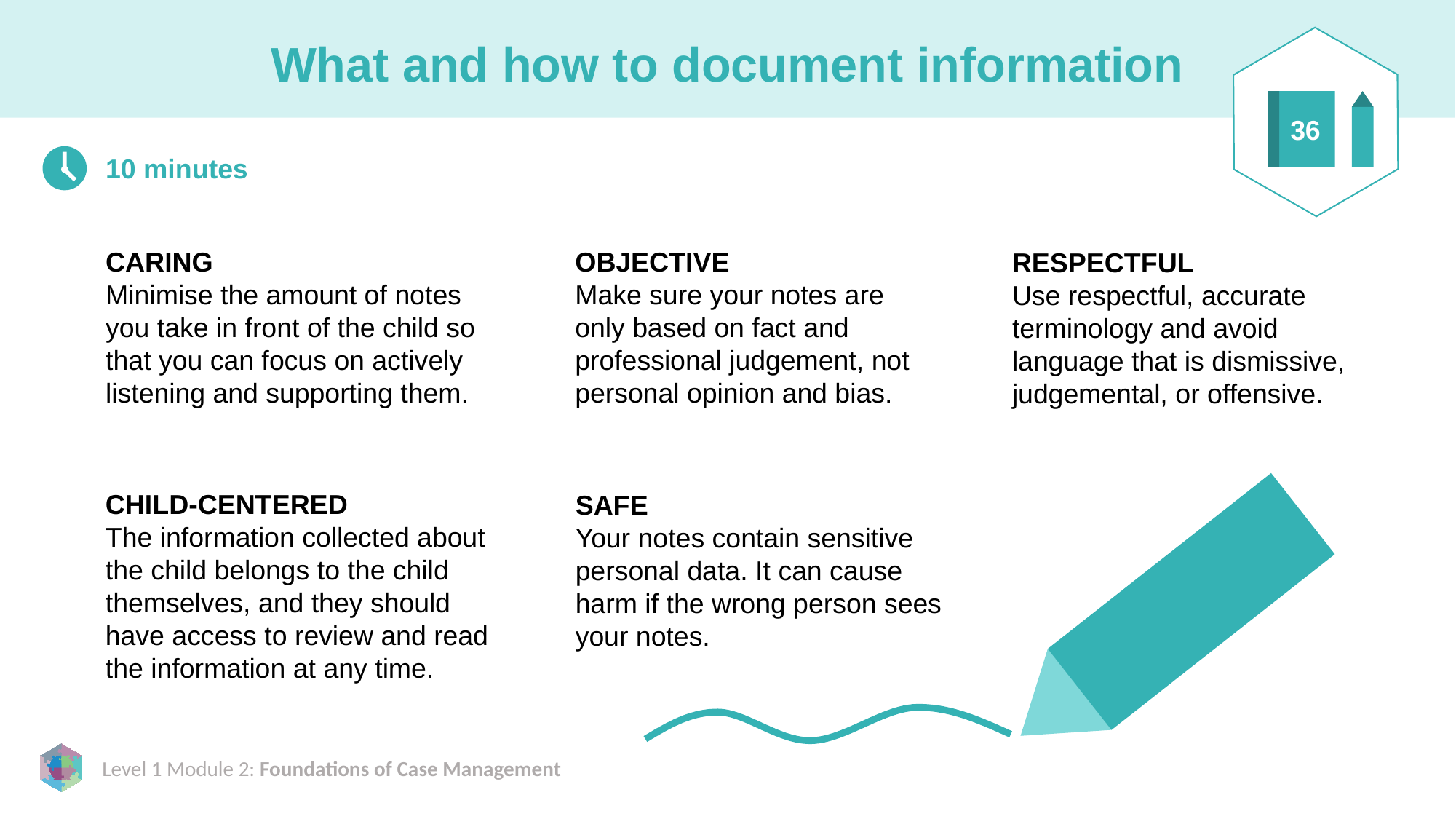

# What and how to document information

36

10 minutes

CARING
Minimise the amount of notes you take in front of the child so that you can focus on actively listening and supporting them.
OBJECTIVE
Make sure your notes are only based on fact and professional judgement, not personal opinion and bias.
RESPECTFUL
Use respectful, accurate terminology and avoid language that is dismissive, judgemental, or offensive.

CHILD-CENTERED
The information collected about the child belongs to the child themselves, and they should have access to review and read the information at any time.
SAFE
Your notes contain sensitive personal data. It can cause harm if the wrong person sees your notes.